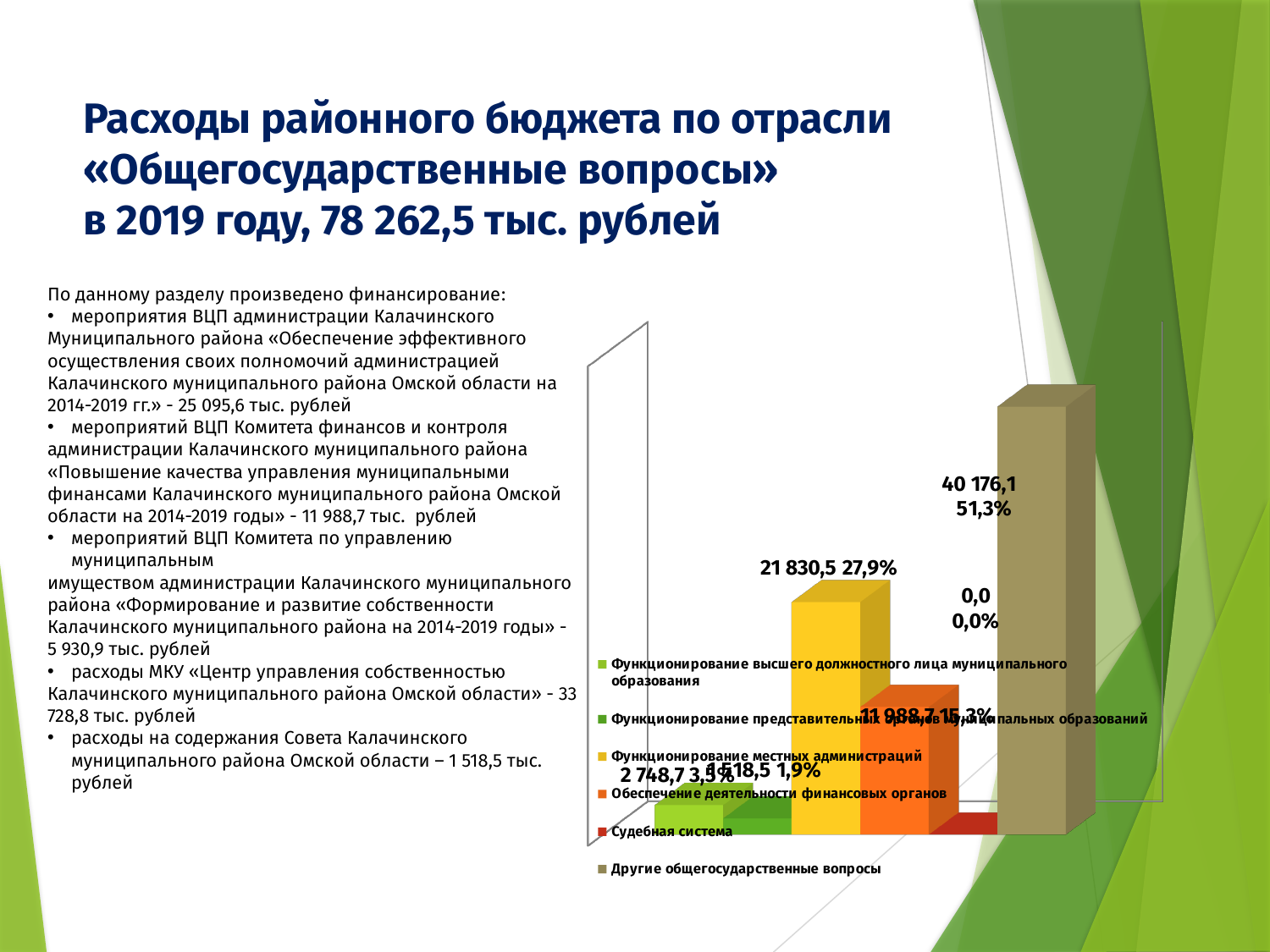

# Расходы районного бюджета по отрасли «Общегосударственные вопросы» в 2019 году, 78 262,5 тыс. рублей
По данному разделу произведено финансирование:
мероприятия ВЦП администрации Калачинского
Муниципального района «Обеспечение эффективного
осуществления своих полномочий администрацией
Калачинского муниципального района Омской области на
2014-2019 гг.» - 25 095,6 тыс. рублей
мероприятий ВЦП Комитета финансов и контроля
администрации Калачинского муниципального района
«Повышение качества управления муниципальными
финансами Калачинского муниципального района Омской
области на 2014-2019 годы» - 11 988,7 тыс.  рублей
мероприятий ВЦП Комитета по управлению муниципальным
имуществом администрации Калачинского муниципального
района «Формирование и развитие собственности
Калачинского муниципального района на 2014-2019 годы» -
5 930,9 тыс. рублей
расходы МКУ «Центр управления собственностью
Калачинского муниципального района Омской области» - 33 728,8 тыс. рублей
расходы на содержания Совета Калачинского муниципального района Омской области – 1 518,5 тыс. рублей

[unsupported chart]